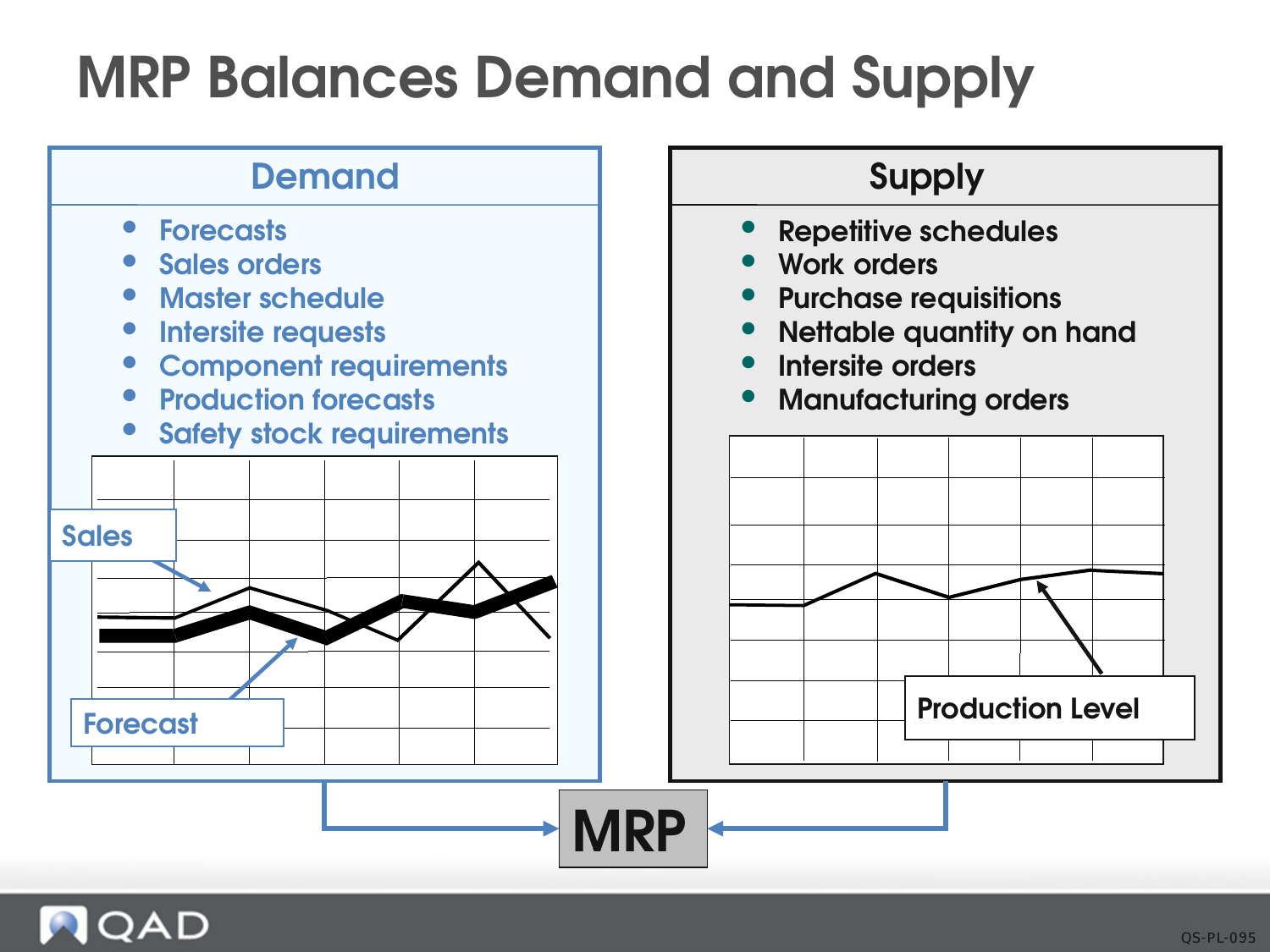

# MRP Balances Demand and Supply
             Demand

 Forecasts
 Sales orders
 Master schedule
 Intersite requests
 Component requirements
 Production forecasts
 Safety stock requirements

             Supply

 Repetitive schedules
 Work orders
 Purchase requisitions
 Nettable quantity on hand
 Intersite orders
 Manufacturing orders

Sales

Production Level

Forecast

MRP
QS-PL-095